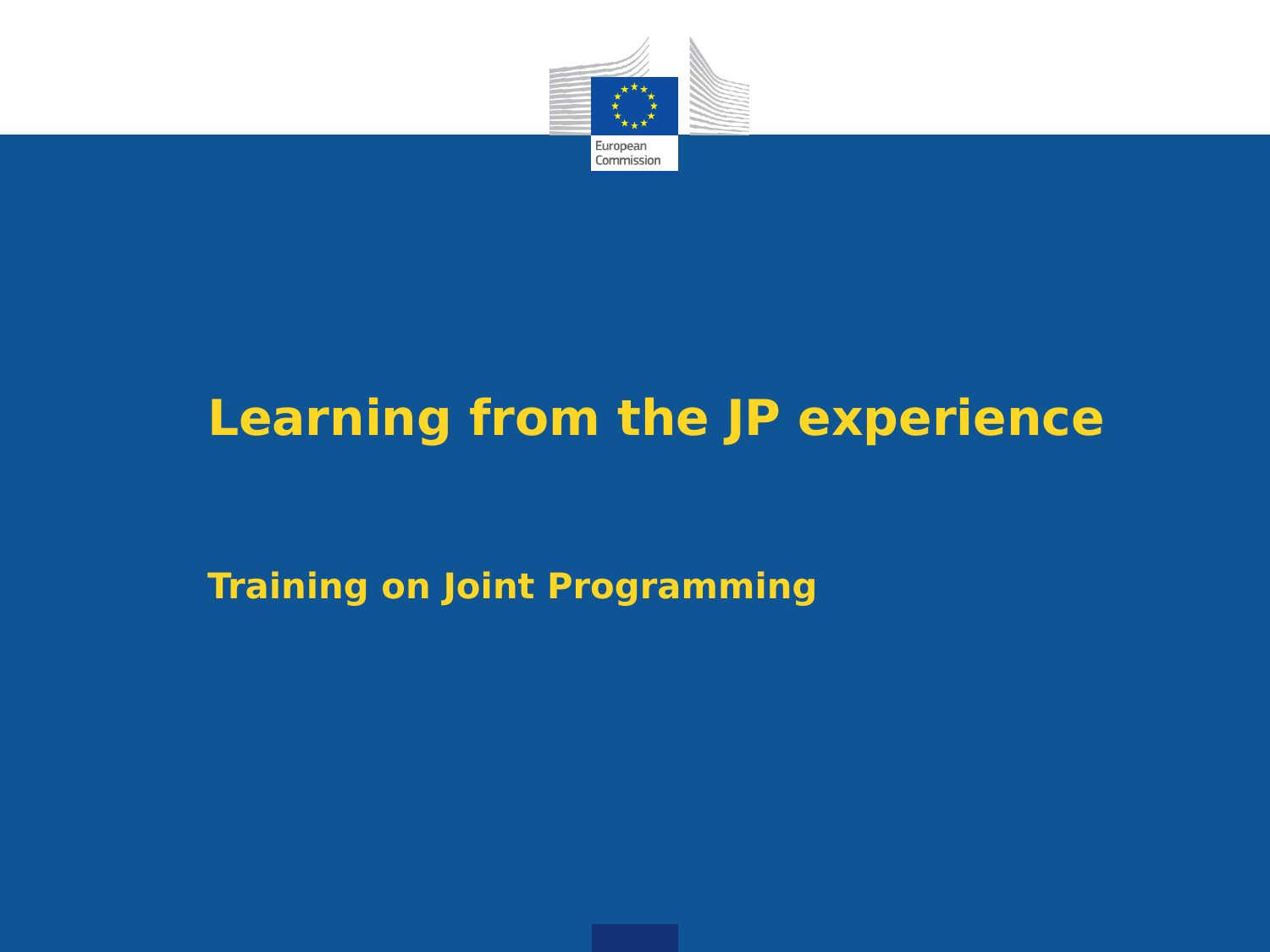

# Learning from the JP experience Training on Joint Programming